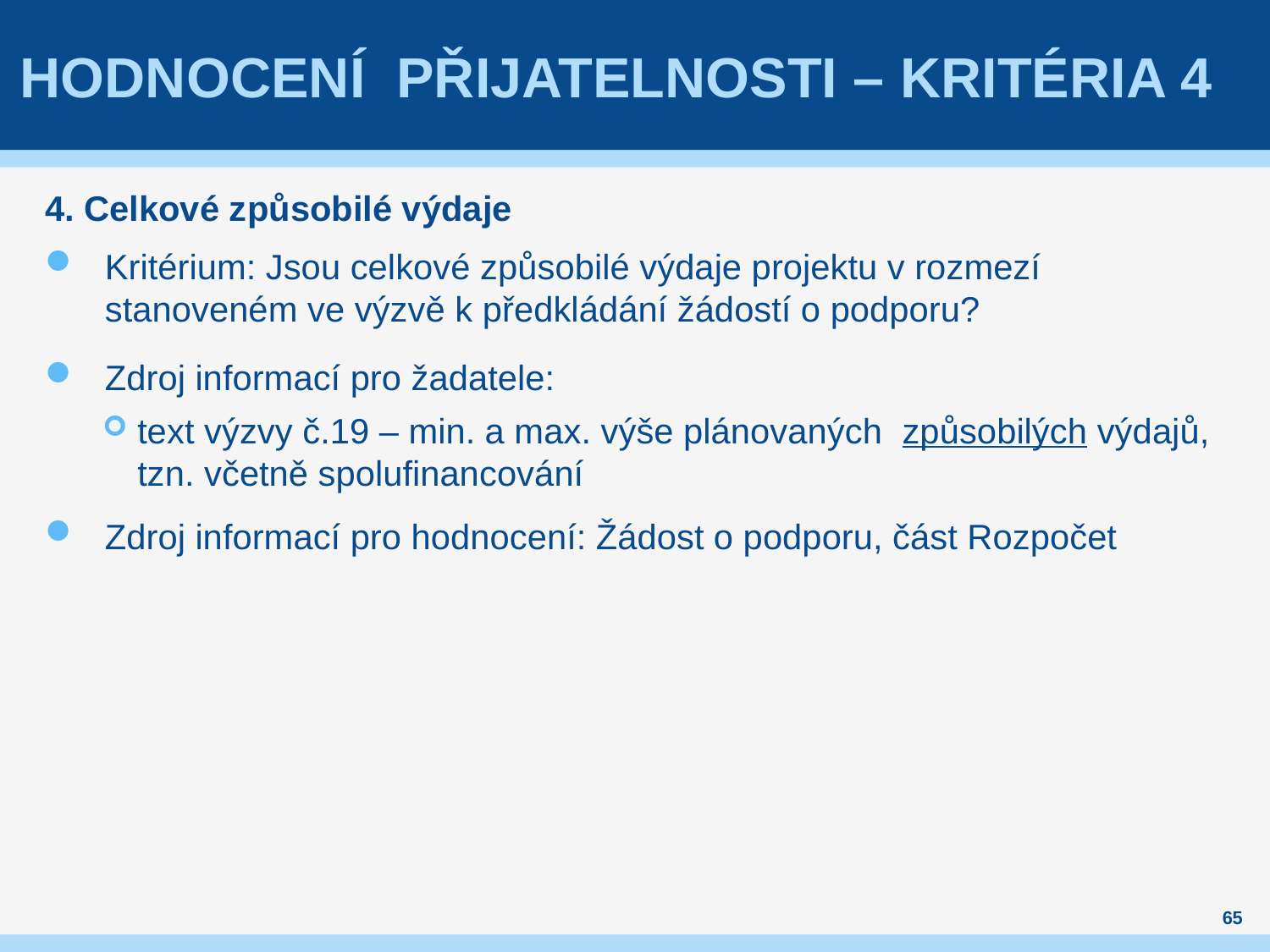

# hodnocení  přijatelnosti – kritéria 4
4. Celkové způsobilé výdaje
Kritérium: Jsou celkové způsobilé výdaje projektu v rozmezí stanoveném ve výzvě k předkládání žádostí o podporu?
Zdroj informací pro žadatele:
text výzvy č.19 – min. a max. výše plánovaných  způsobilých výdajů, tzn. včetně spolufinancování
Zdroj informací pro hodnocení: Žádost o podporu, část Rozpočet

65